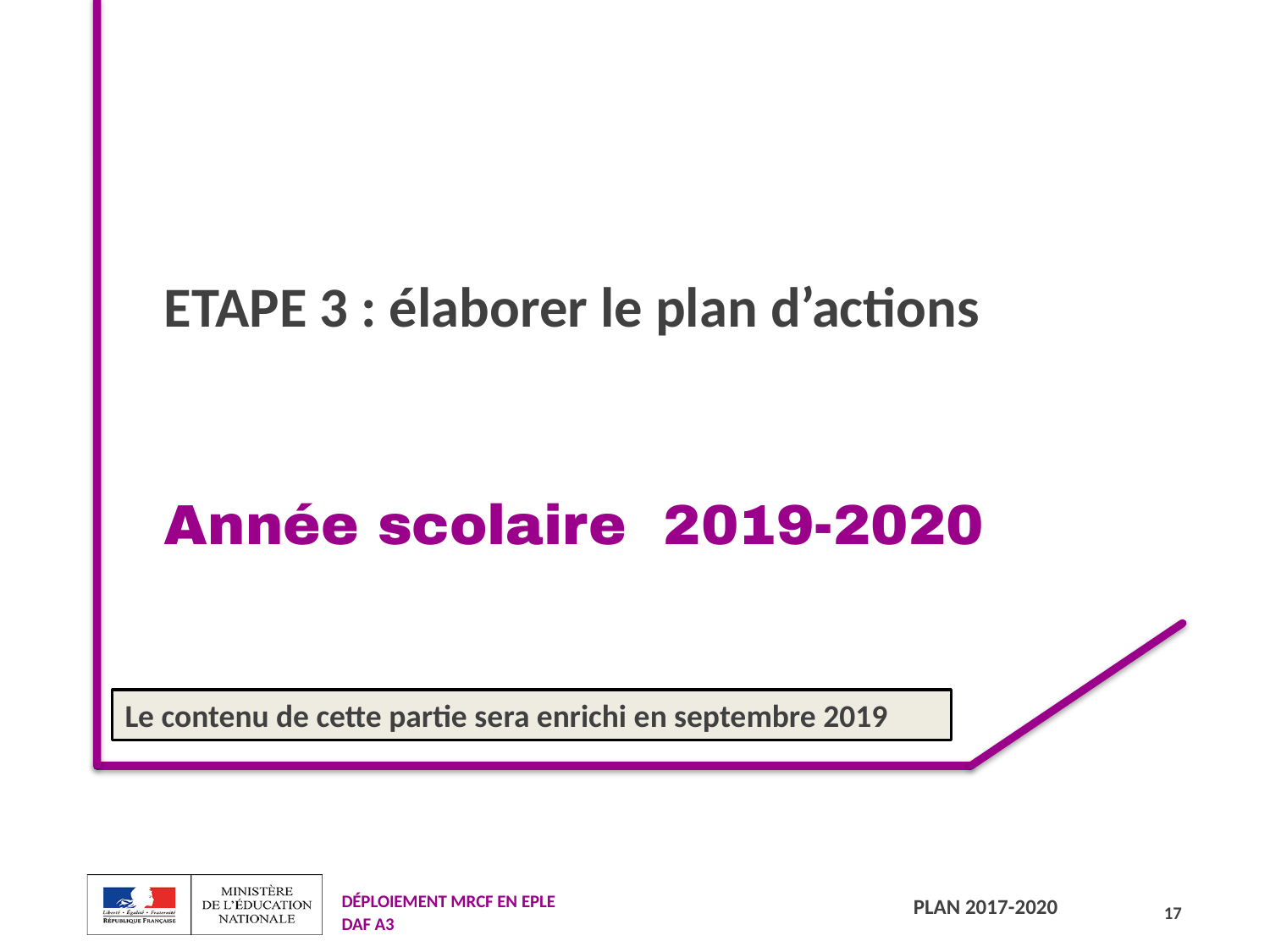

# ETAPE 3 : élaborer le plan d’actions
Année scolaire  2019-2020
Le contenu de cette partie sera enrichi en septembre 2019
17